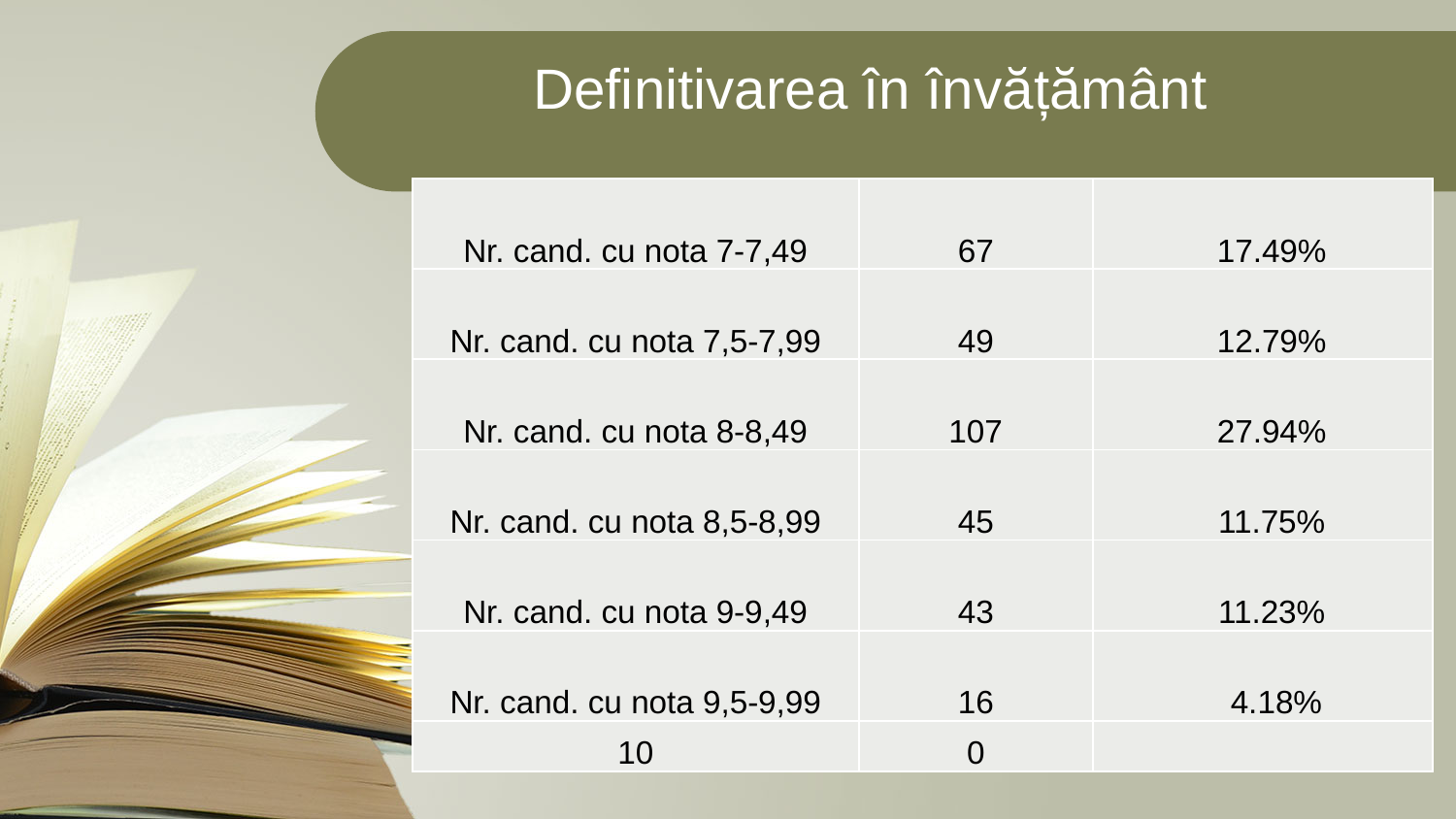

Definitivarea în învățământ

| Nr. cand. cu nota 7-7,49 | 67 | 17.49% |
| --- | --- | --- |
| Nr. cand. cu nota 7,5-7,99 | 49 | 12.79% |
| Nr. cand. cu nota 8-8,49 | 107 | 27.94% |
| Nr. cand. cu nota 8,5-8,99 | 45 | 11.75% |
| Nr. cand. cu nota 9-9,49 | 43 | 11.23% |
| Nr. cand. cu nota 9,5-9,99 | 16 | 4.18% |
| 10 | 0 |  |